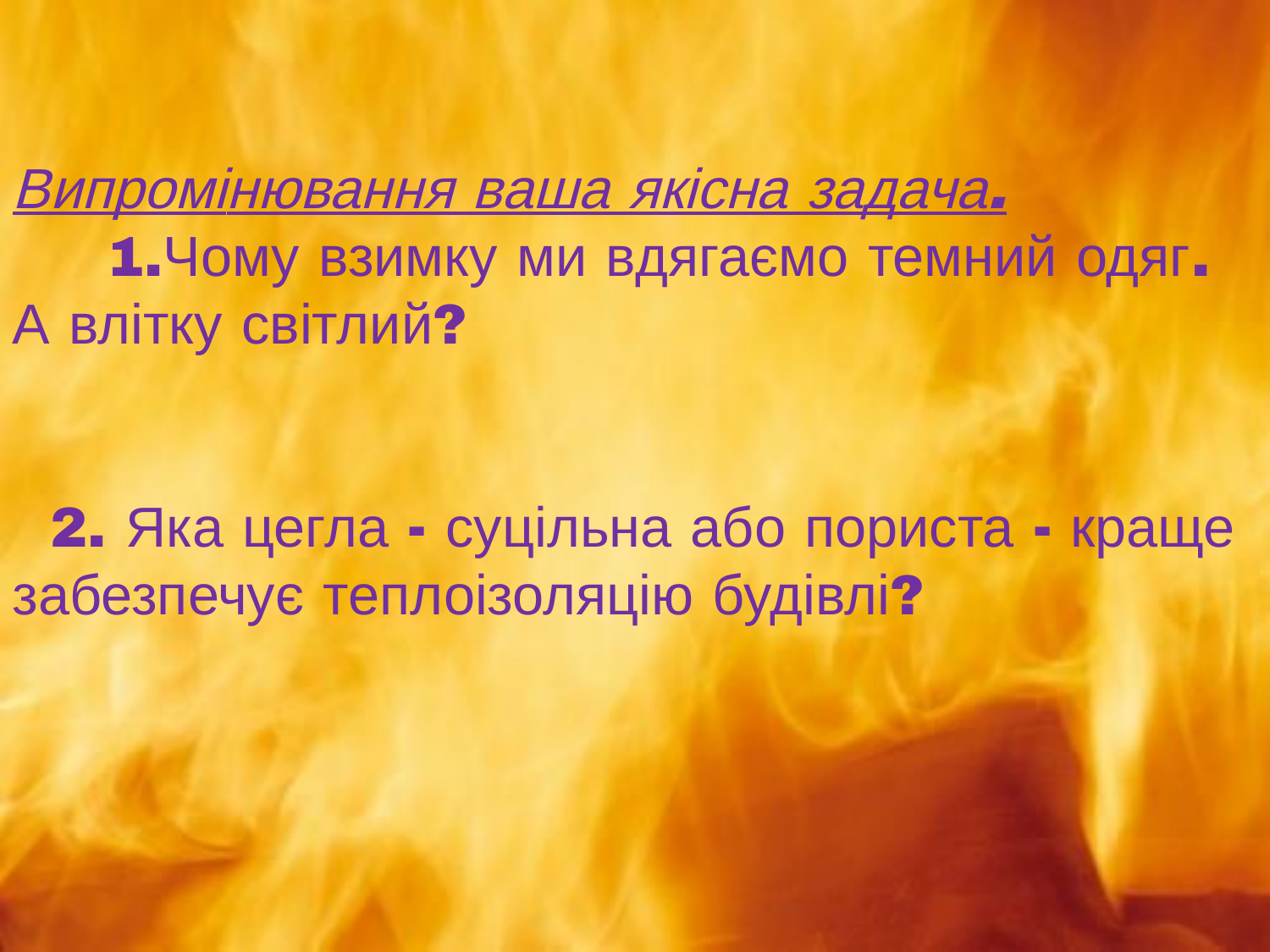

Випромінювання ваша якісна задача.
     1.Чому взимку ми вдягаємо темний одяг. А влітку світлий?

  2. Яка цегла - суцільна або пориста - краще забезпечує теплоізоляцію будівлі?